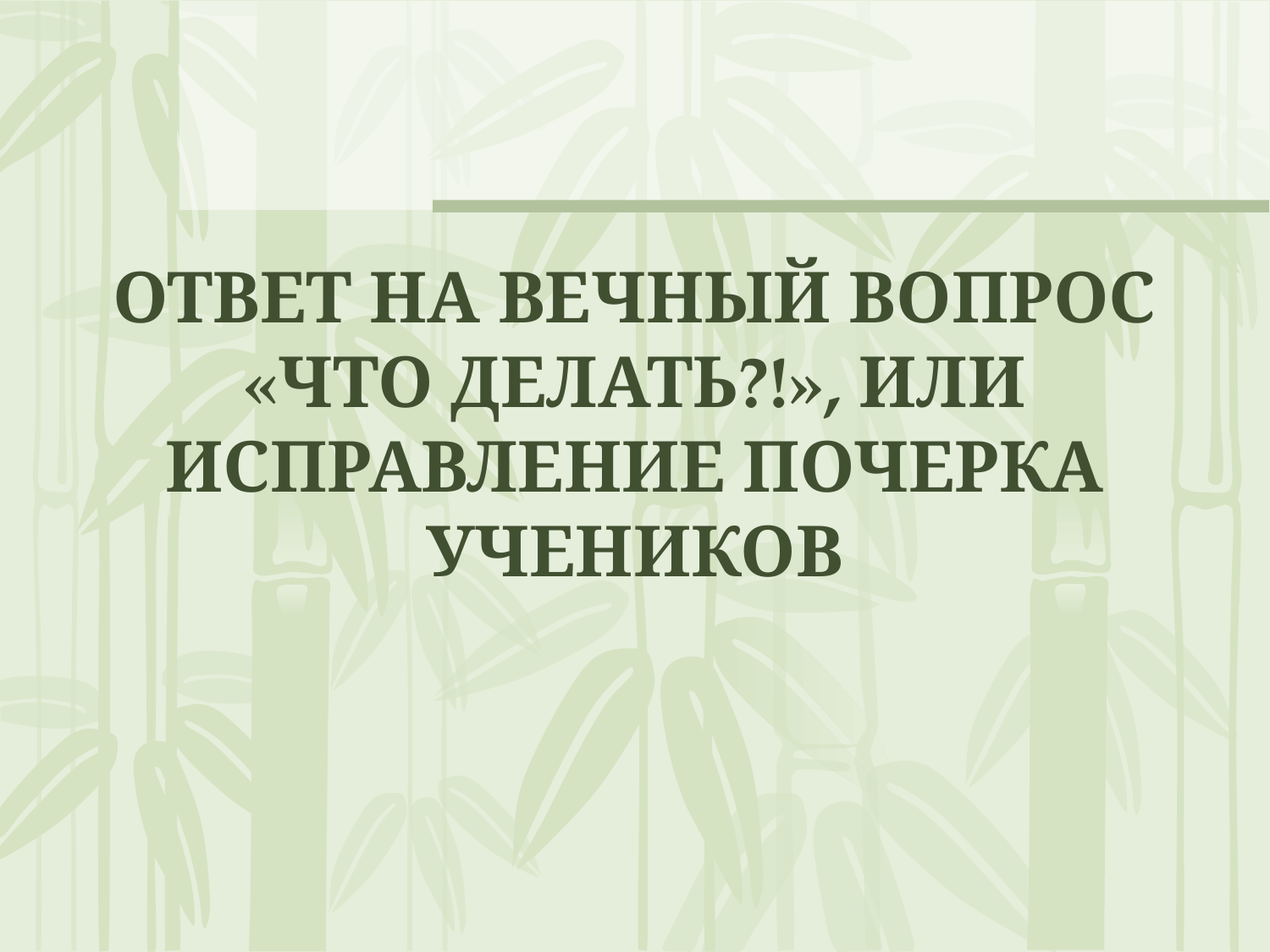

# Ответ на вечный вопрос «что делать?!», или исправление почерка учеников